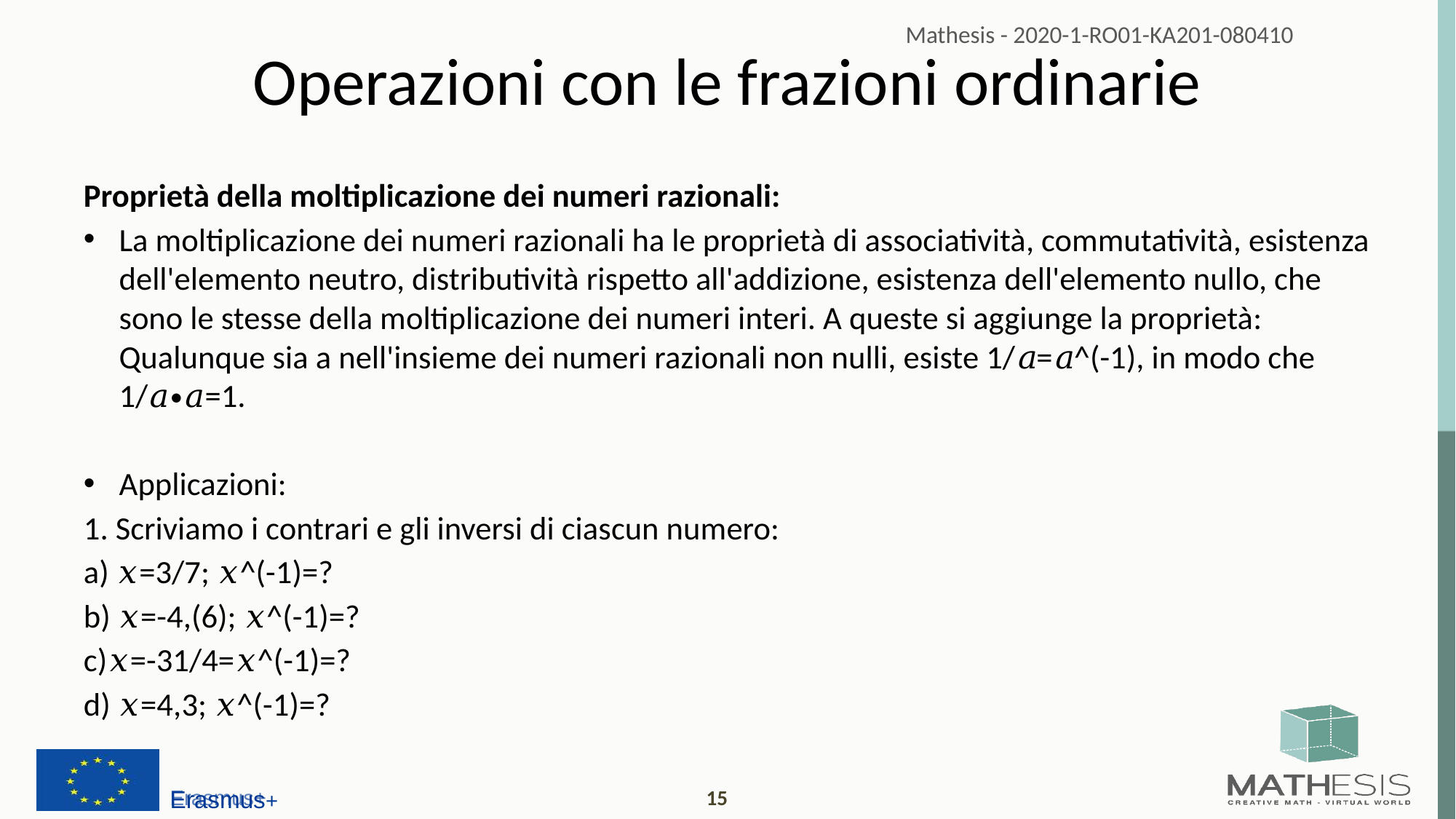

# Operazioni con le frazioni ordinarie
Proprietà della moltiplicazione dei numeri razionali:
La moltiplicazione dei numeri razionali ha le proprietà di associatività, commutatività, esistenza dell'elemento neutro, distributività rispetto all'addizione, esistenza dell'elemento nullo, che sono le stesse della moltiplicazione dei numeri interi. A queste si aggiunge la proprietà: Qualunque sia a nell'insieme dei numeri razionali non nulli, esiste 1/𝑎=𝑎^(-1), in modo che 1/𝑎∙𝑎=1.

Applicazioni:
1. Scriviamo i contrari e gli inversi di ciascun numero:
a) 𝑥=3/7; 𝑥^(-1)=?
b) 𝑥=-4,(6); 𝑥^(-1)=?
c)𝑥=-31/4=𝑥^(-1)=?
d) 𝑥=4,3; 𝑥^(-1)=?